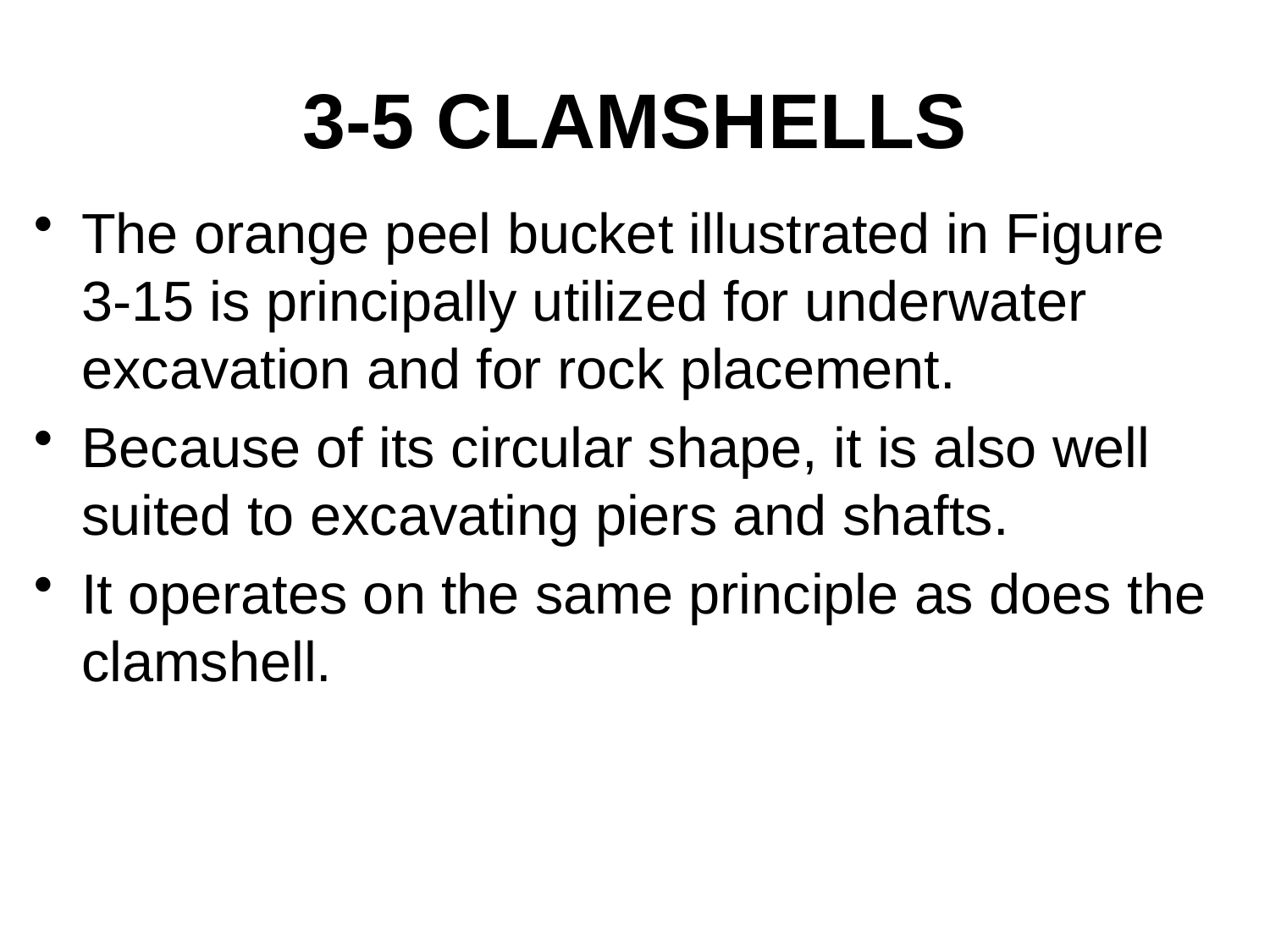

# 3-5 CLAMSHELLS
The orange peel bucket illustrated in Figure 3-15 is principally utilized for underwater excavation and for rock placement.
Because of its circular shape, it is also well suited to excavating piers and shafts.
It operates on the same principle as does the clamshell.